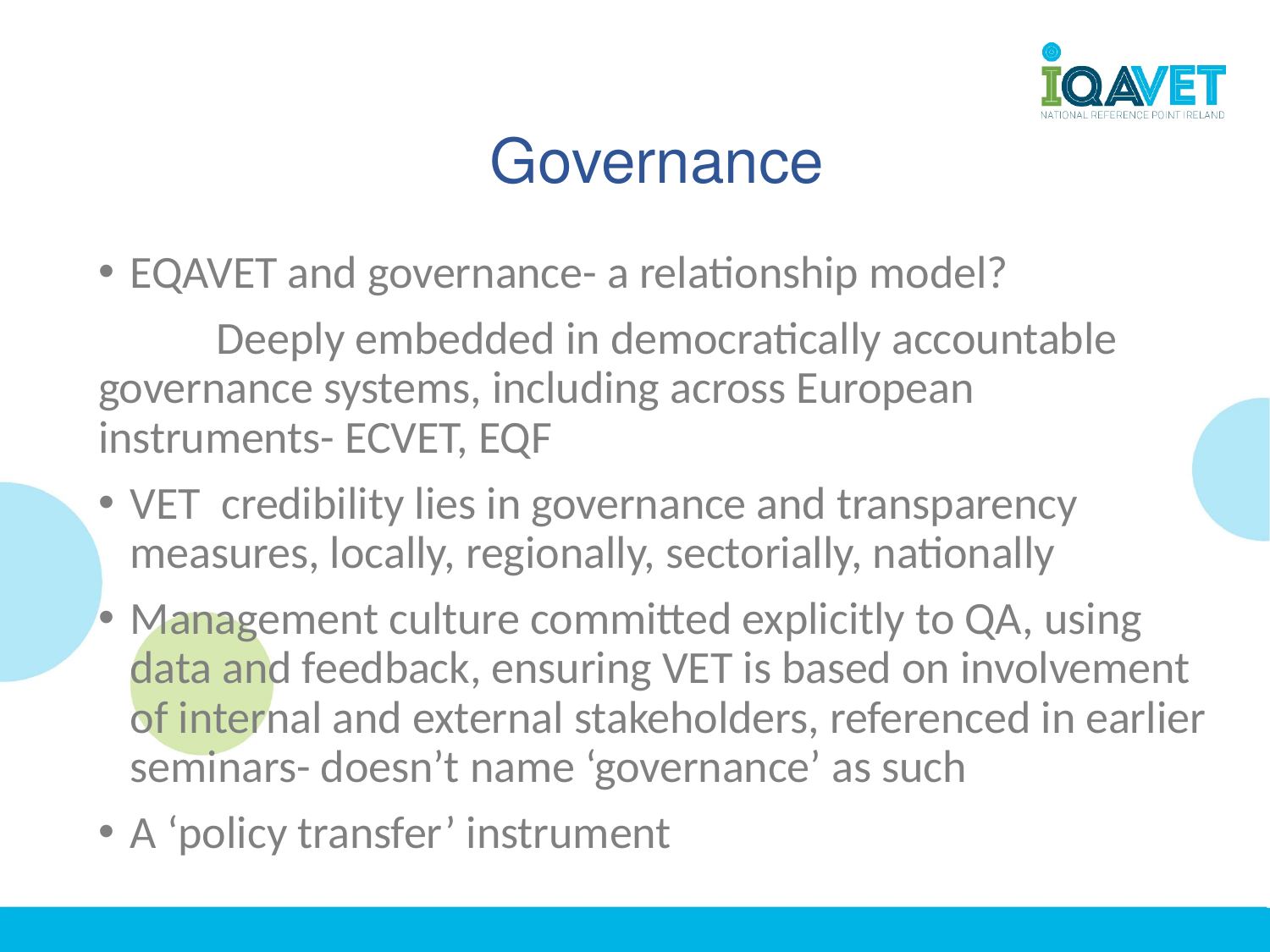

# Governance
EQAVET and governance- a relationship model?
	Deeply embedded in democratically accountable 	governance systems, including across European 	instruments- ECVET, EQF
VET  credibility lies in governance and transparency measures, locally, regionally, sectorially, nationally
Management culture committed explicitly to QA, using data and feedback, ensuring VET is based on involvement of internal and external stakeholders, referenced in earlier seminars- doesn’t name ‘governance’ as such
A ‘policy transfer’ instrument